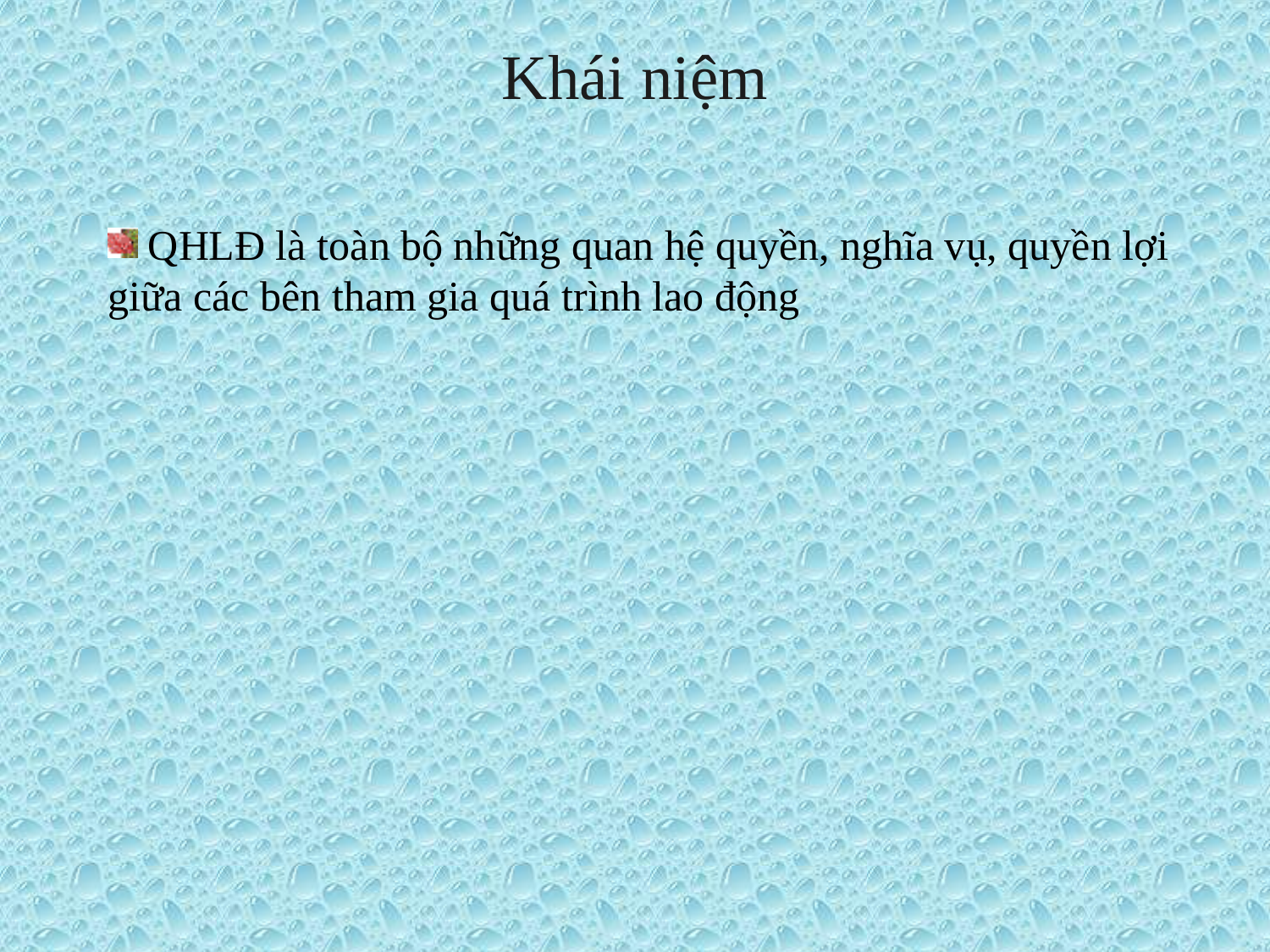

# Khái niệm
 QHLĐ là toàn bộ những quan hệ quyền, nghĩa vụ, quyền lợi giữa các bên tham gia quá trình lao động